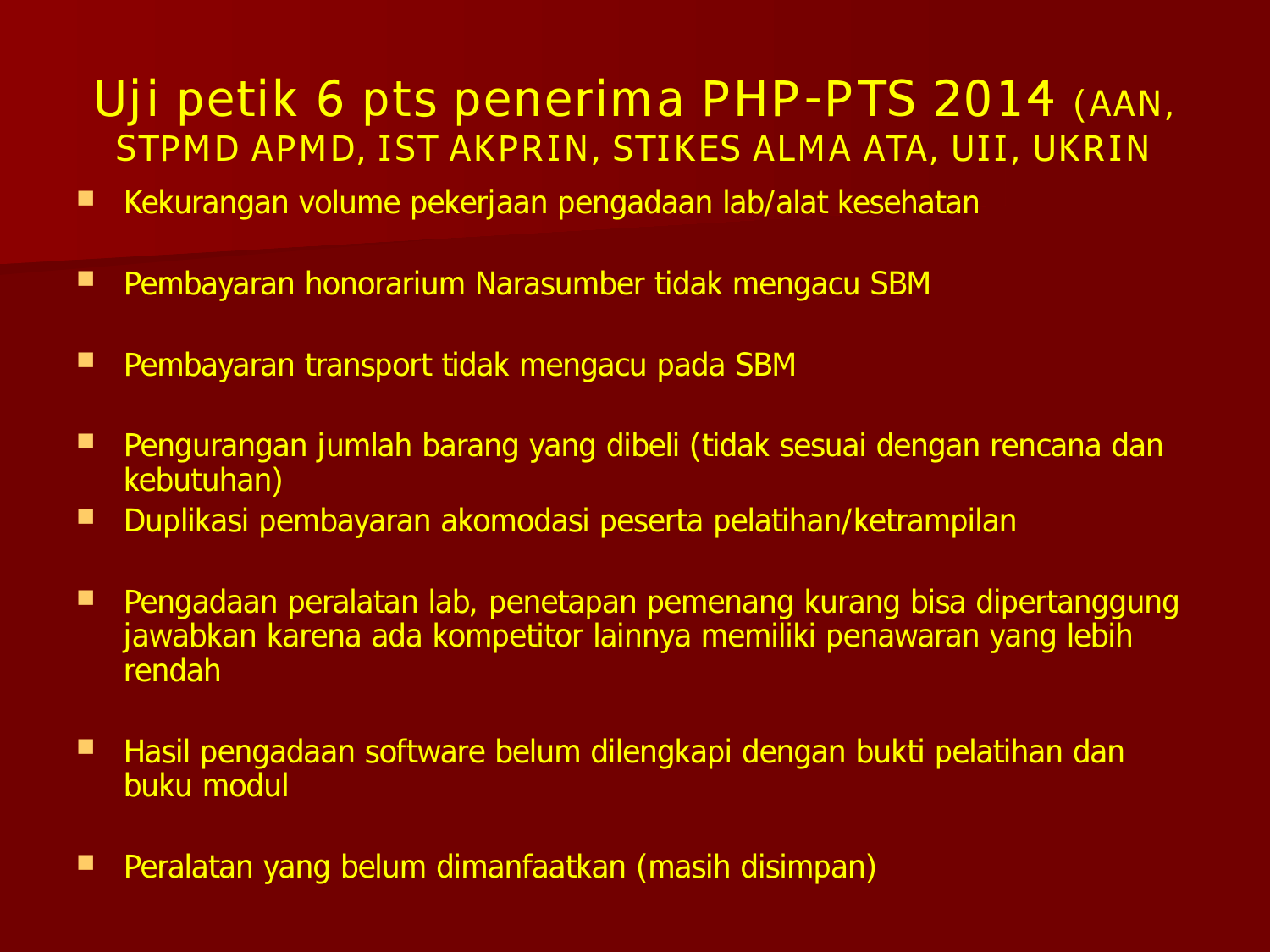

# Uji petik 6 pts penerima PHP-PTS 2014 (AAN, STPMD APMD, IST AKPRIN, STIKES ALMA ATA, UII, UKRIN
Kekurangan volume pekerjaan pengadaan lab/alat kesehatan

Pembayaran honorarium Narasumber tidak mengacu SBM

Pembayaran transport tidak mengacu pada SBM

Pengurangan jumlah barang yang dibeli (tidak sesuai dengan rencana dan kebutuhan)
Duplikasi pembayaran akomodasi peserta pelatihan/ketrampilan

Pengadaan peralatan lab, penetapan pemenang kurang bisa dipertanggung jawabkan karena ada kompetitor lainnya memiliki penawaran yang lebih rendah

Hasil pengadaan software belum dilengkapi dengan bukti pelatihan dan buku modul

Peralatan yang belum dimanfaatkan (masih disimpan)